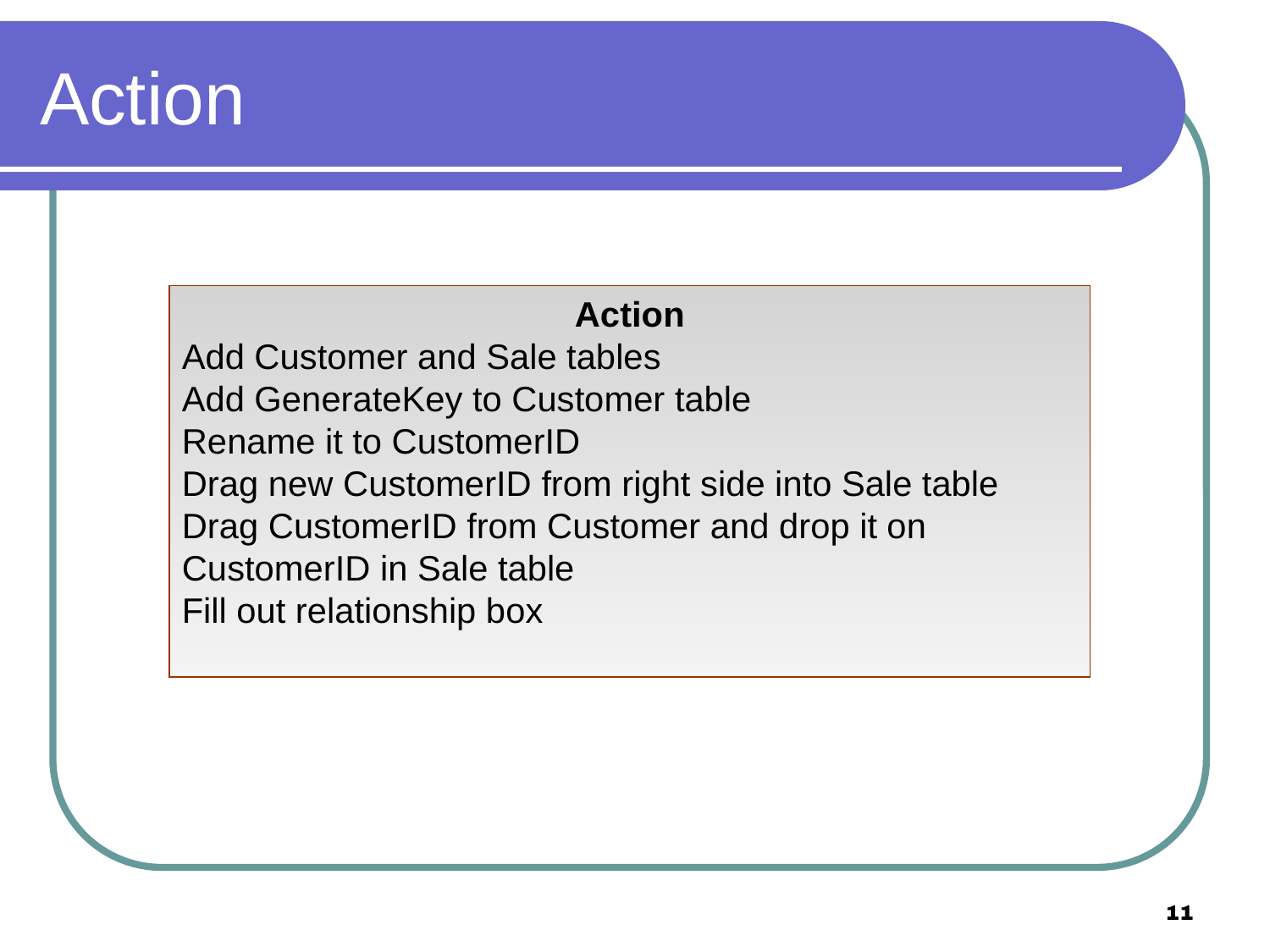

# Action
Action
Add Customer and Sale tables
Add GenerateKey to Customer table
Rename it to CustomerID
Drag new CustomerID from right side into Sale table
Drag CustomerID from Customer and drop it on CustomerID in Sale table
Fill out relationship box
11